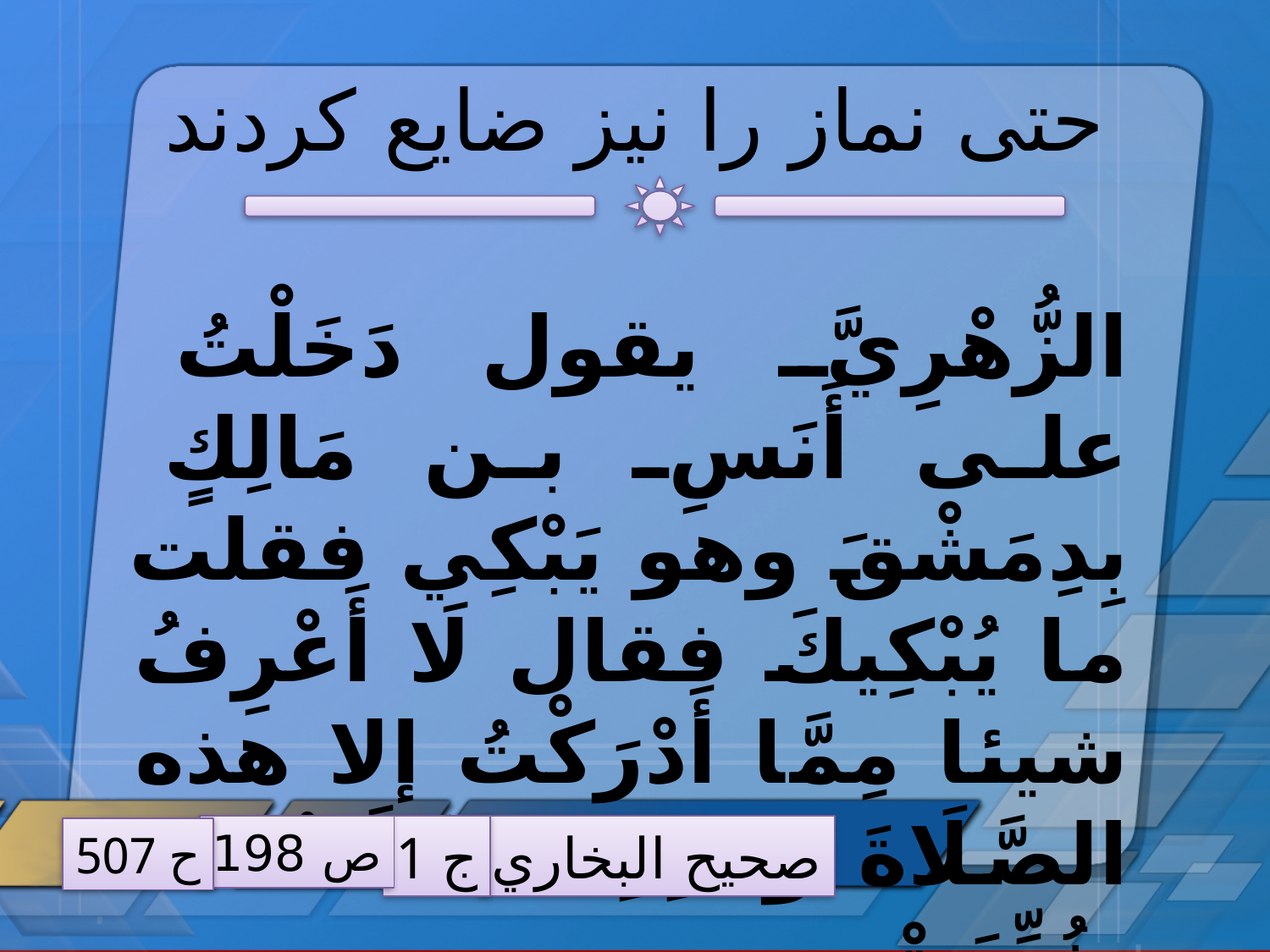

# حتى نماز را نيز ضايع كردند

الزُّهْرِيَّ يقول دَخَلْتُ على أَنَسِ بن مَالِكٍ بِدِمَشْقَ وهو يَبْكِي فقلت ما يُبْكِيكَ فقال لَا أَعْرِفُ شيئا مِمَّا أَدْرَكْتُ إلا هذه الصَّلَاةَ وَهَذِهِ الصَّلَاةُ قد ضُيِّعَتْ.
ص 198
ج 1
صحيح البخاري
ح 507